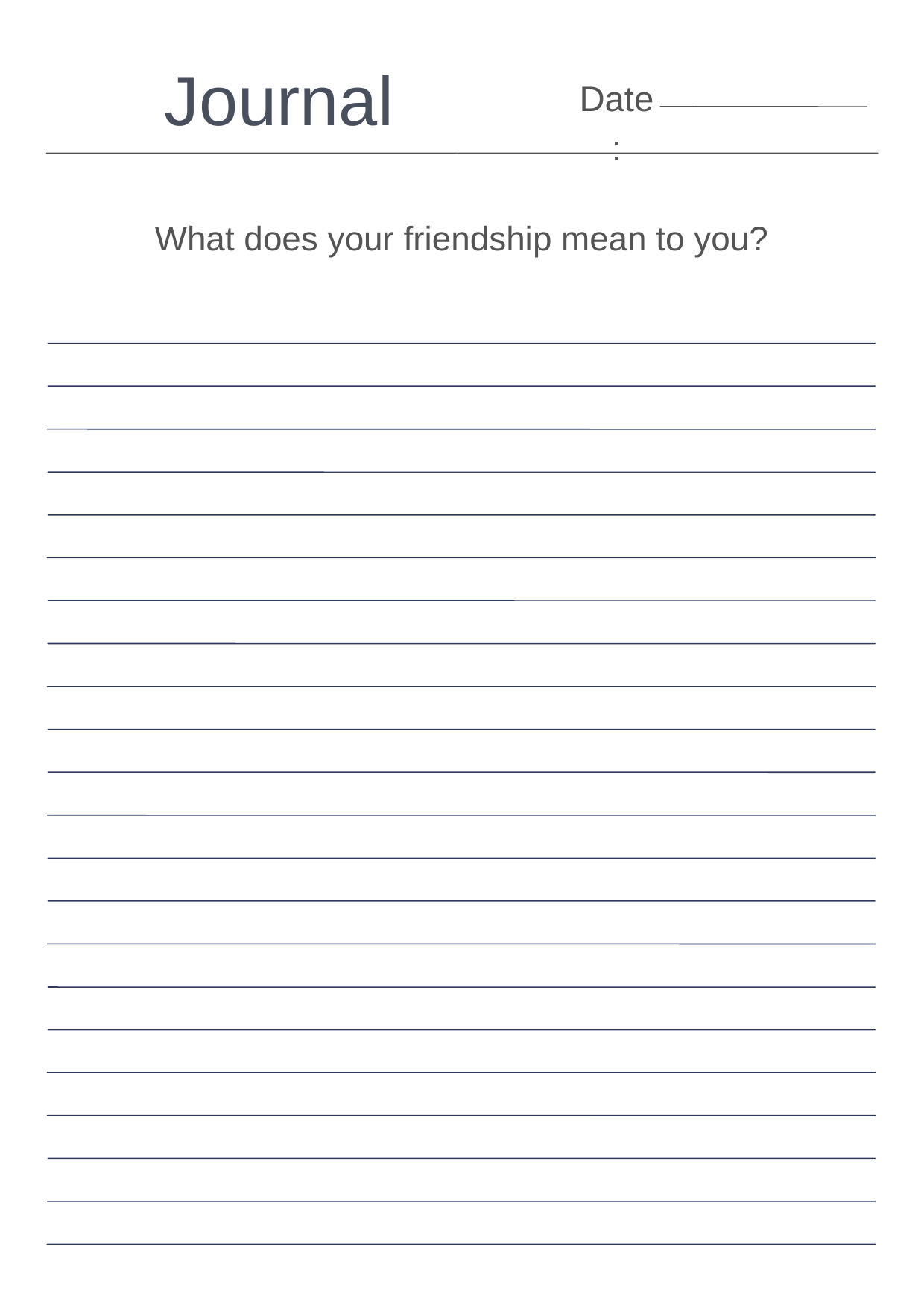

Journal
Date:

What does your friendship mean to you?